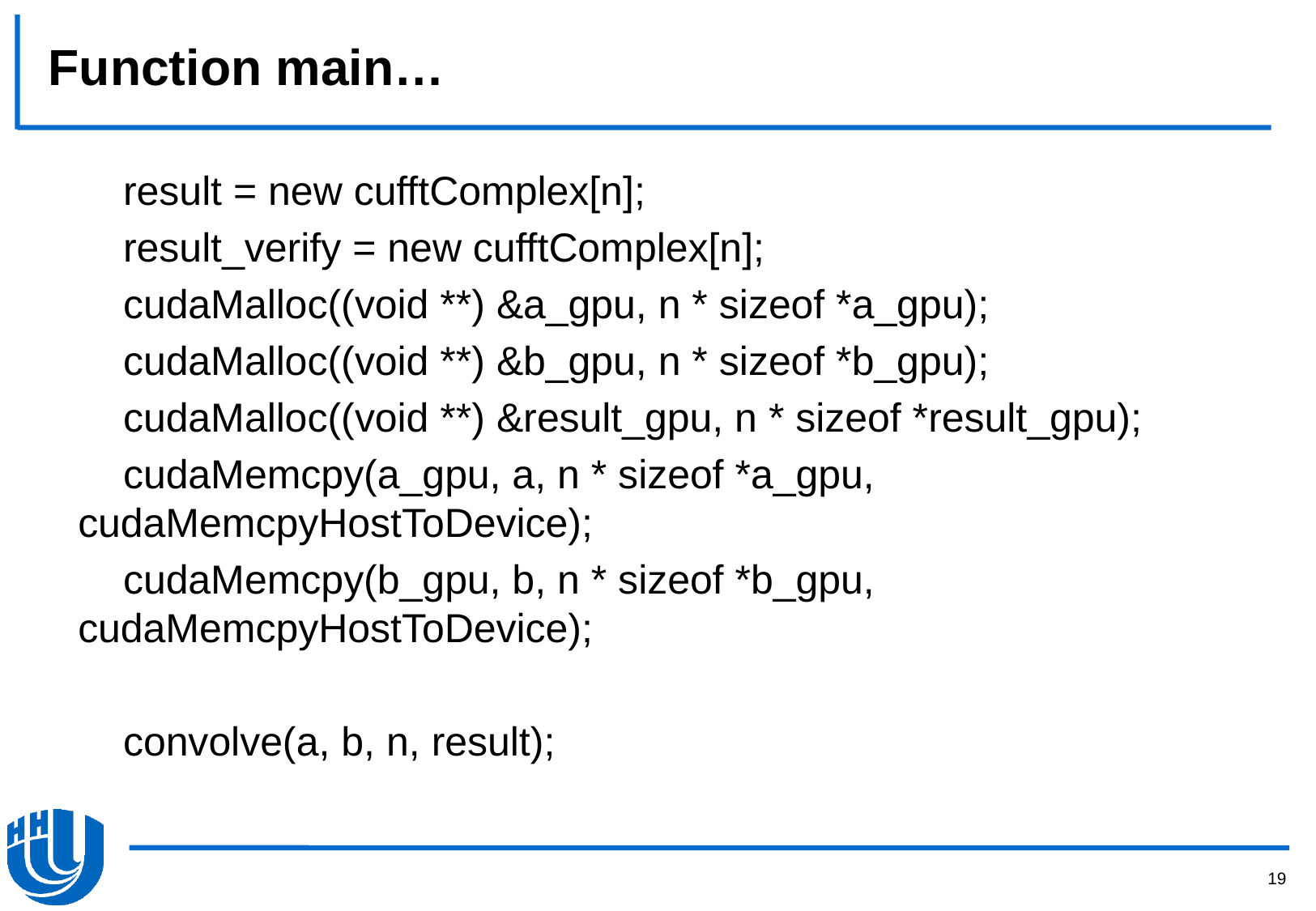

# Function main…
    result = new cufftComplex[n];
    result_verify = new cufftComplex[n];
    cudaMalloc((void **) &a_gpu, n * sizeof *a_gpu);
    cudaMalloc((void **) &b_gpu, n * sizeof *b_gpu);
    cudaMalloc((void **) &result_gpu, n * sizeof *result_gpu);
    cudaMemcpy(a_gpu, a, n * sizeof *a_gpu, cudaMemcpyHostToDevice);
    cudaMemcpy(b_gpu, b, n * sizeof *b_gpu, cudaMemcpyHostToDevice);

    convolve(a, b, n, result);
19